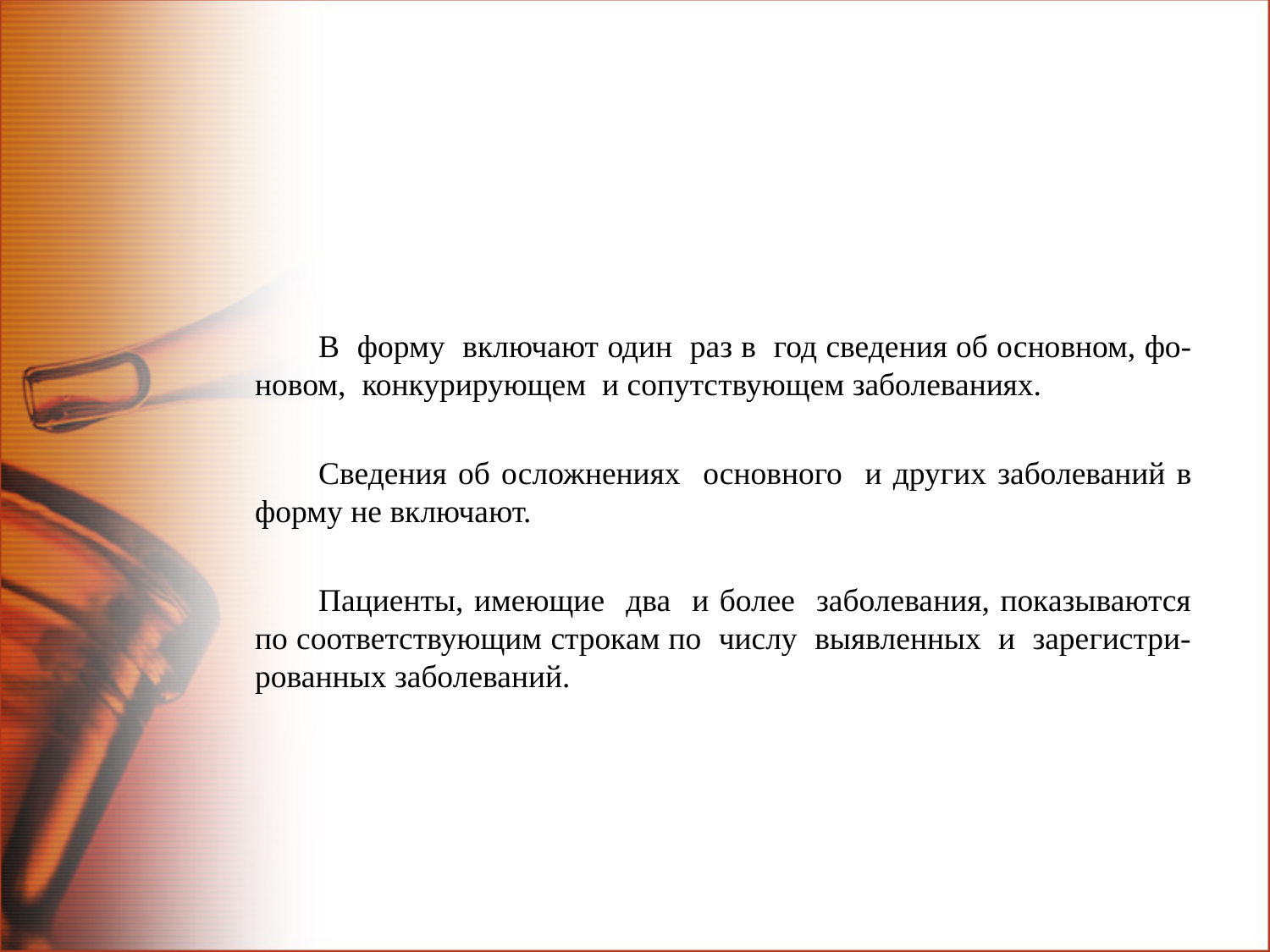

В  форму  включают один  раз в  год сведения об основном, фо-новом,  конкурирующем  и сопутствующем заболеваниях.

Сведения об осложнениях  основного  и других заболеваний в форму не включают.

Пациенты, имеющие  два  и более  заболевания, показываются по соответствующим строкам по  числу  выявленных  и  зарегистри-рованных заболеваний.